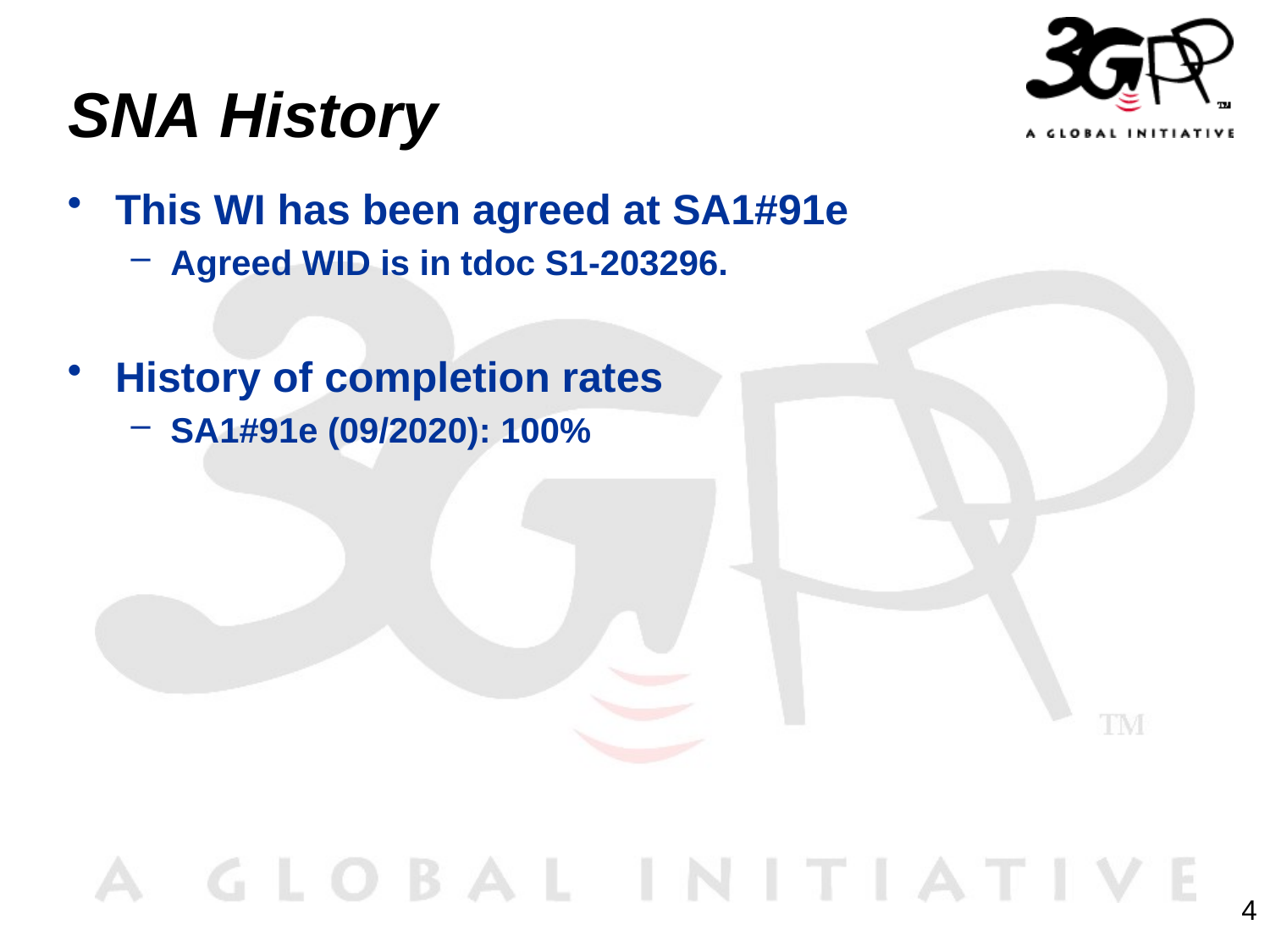

# SNA History
This WI has been agreed at SA1#91e
Agreed WID is in tdoc S1-203296.

History of completion rates
SA1#91e (09/2020): 100%
4